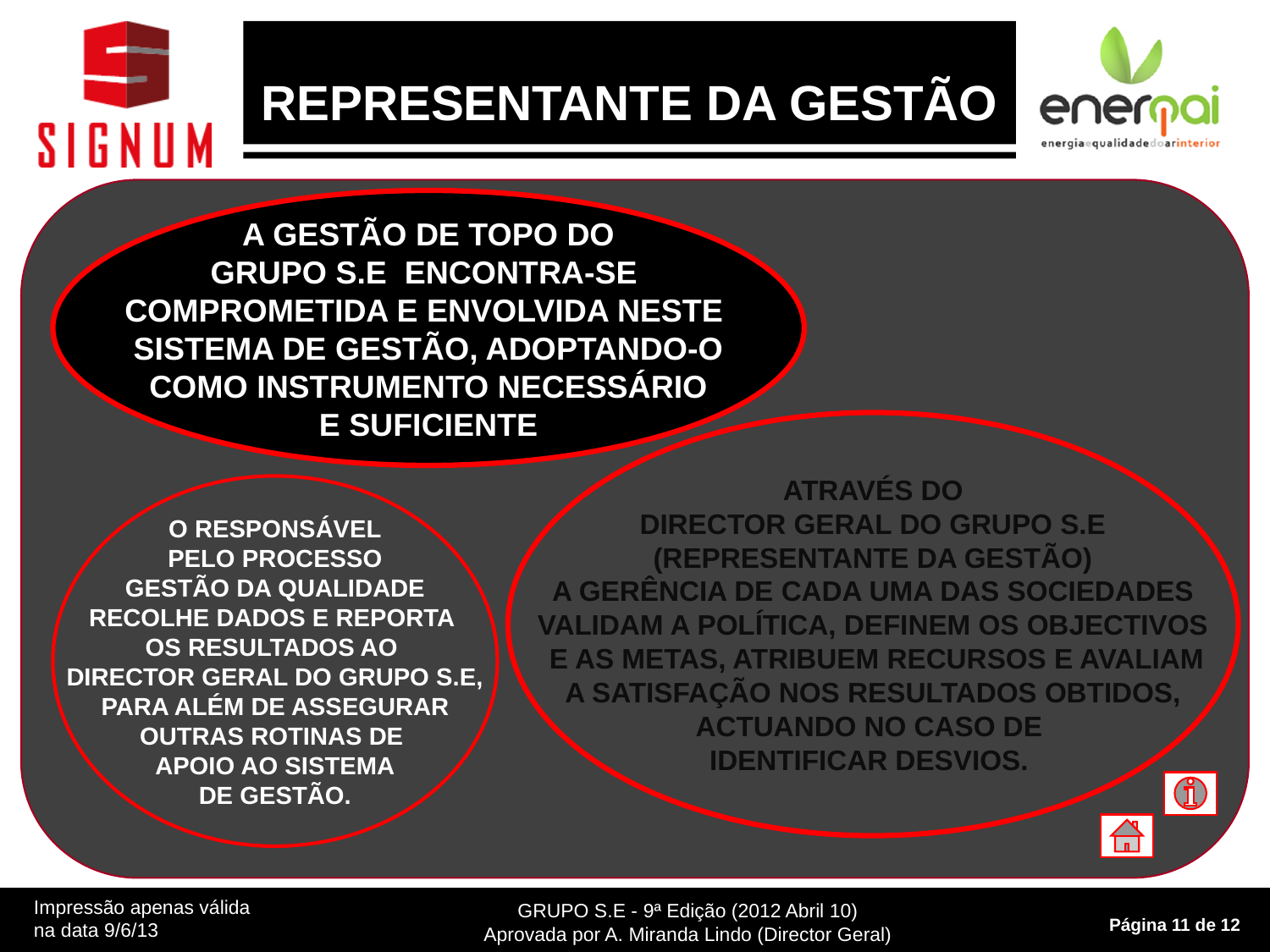

REPRESENTANTE DA GESTÃO
A GESTÃO DE TOPO DO
GRUPO S.E  ENCONTRA-SE
COMPROMETIDA E ENVOLVIDA NESTE
SISTEMA DE GESTÃO, ADOPTANDO-O
COMO INSTRUMENTO NECESSÁRIO
E SUFICIENTE
ATRAVÉS DO
DIRECTOR GERAL DO GRUPO S.E
(REPRESENTANTE DA GESTÃO)
A GERÊNCIA DE CADA UMA DAS SOCIEDADES
VALIDAM A POLÍTICA, DEFINEM OS OBJECTIVOS
 E AS METAS, ATRIBUEM RECURSOS E AVALIAM
 A SATISFAÇÃO NOS RESULTADOS OBTIDOS,
ACTUANDO NO CASO DE
IDENTIFICAR DESVIOS.
O RESPONSÁVEL
PELO PROCESSO
GESTÃO DA QUALIDADE
RECOLHE DADOS E REPORTA
OS RESULTADOS AO
DIRECTOR GERAL DO GRUPO S.E,
PARA ALÉM DE ASSEGURAR
OUTRAS ROTINAS DE
APOIO AO SISTEMA
DE GESTÃO.

Impressão apenas válida na data 9/6/13
GRUPO S.E - 9ª Edição (2012 Abril 10)
Aprovada por A. Miranda Lindo (Director Geral)